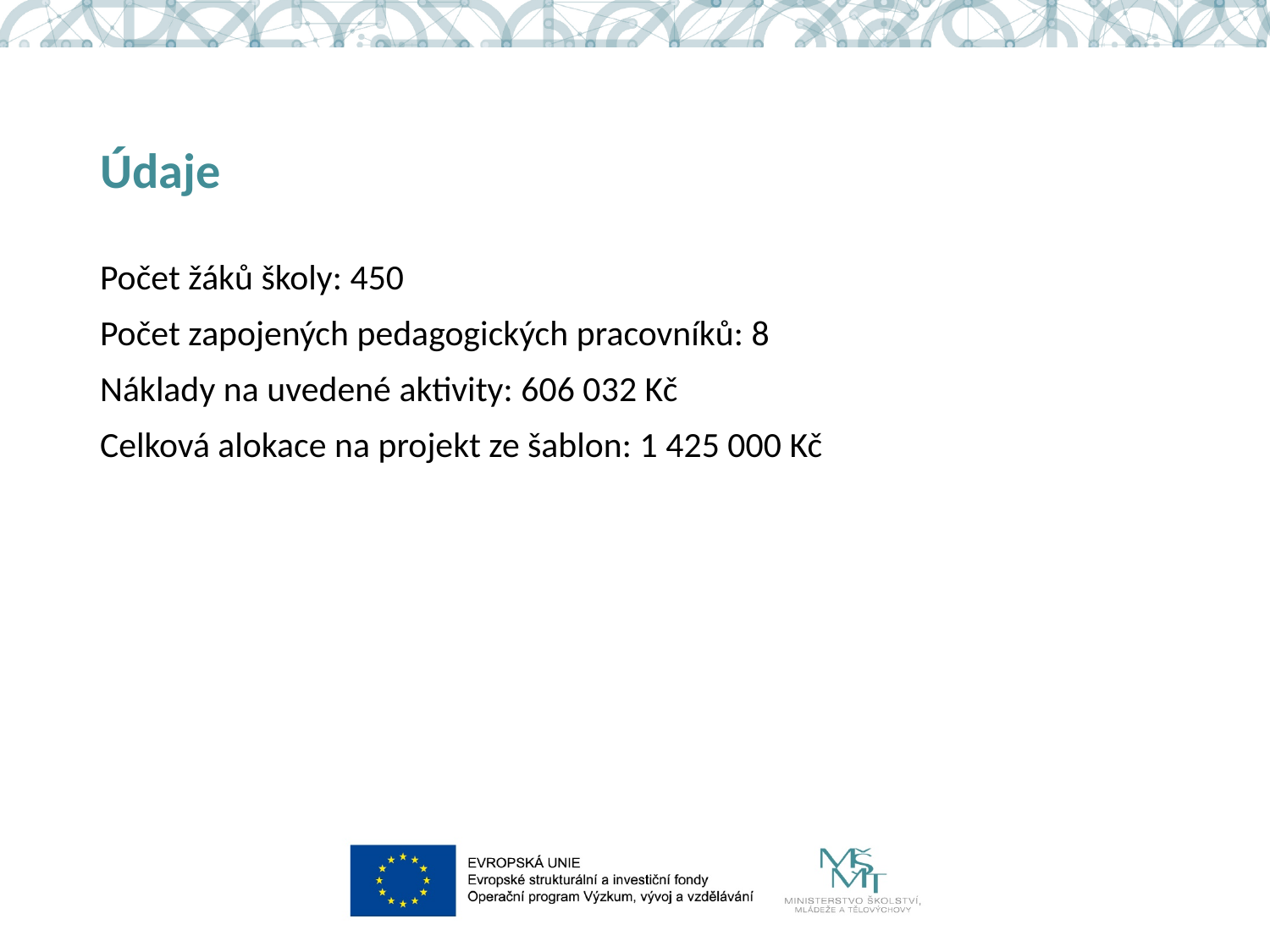

# Údaje
Počet žáků školy: 450
Počet zapojených pedagogických pracovníků: 8
Náklady na uvedené aktivity: 606 032 Kč
Celková alokace na projekt ze šablon: 1 425 000 Kč